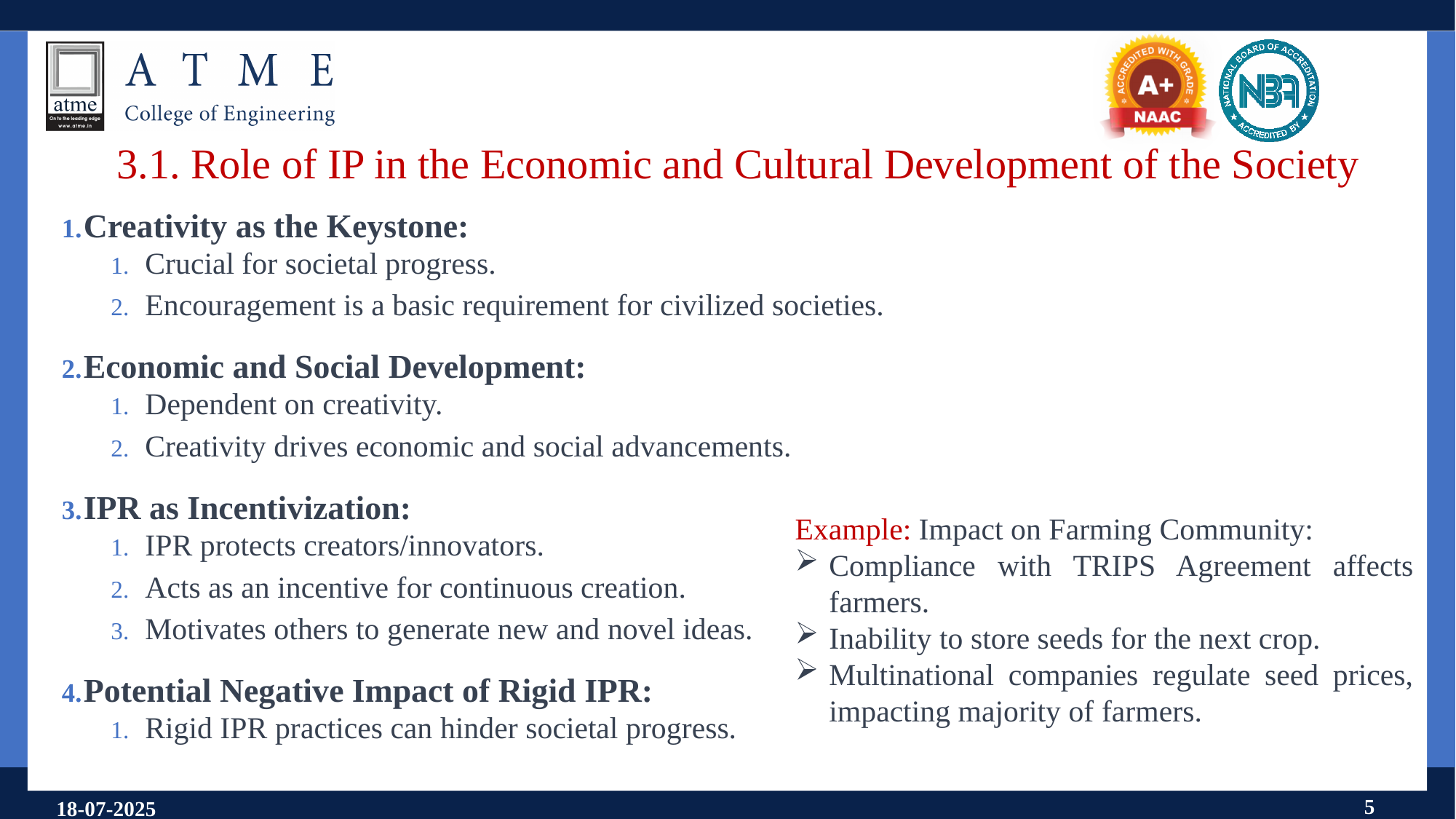

# 3.1. Role of IP in the Economic and Cultural Development of the Society
Creativity as the Keystone:
Crucial for societal progress.
Encouragement is a basic requirement for civilized societies.
Economic and Social Development:
Dependent on creativity.
Creativity drives economic and social advancements.
IPR as Incentivization:
IPR protects creators/innovators.
Acts as an incentive for continuous creation.
Motivates others to generate new and novel ideas.
Potential Negative Impact of Rigid IPR:
Rigid IPR practices can hinder societal progress.
Example: Impact on Farming Community:
Compliance with TRIPS Agreement affects farmers.
Inability to store seeds for the next crop.
Multinational companies regulate seed prices, impacting majority of farmers.
5
18-07-2025